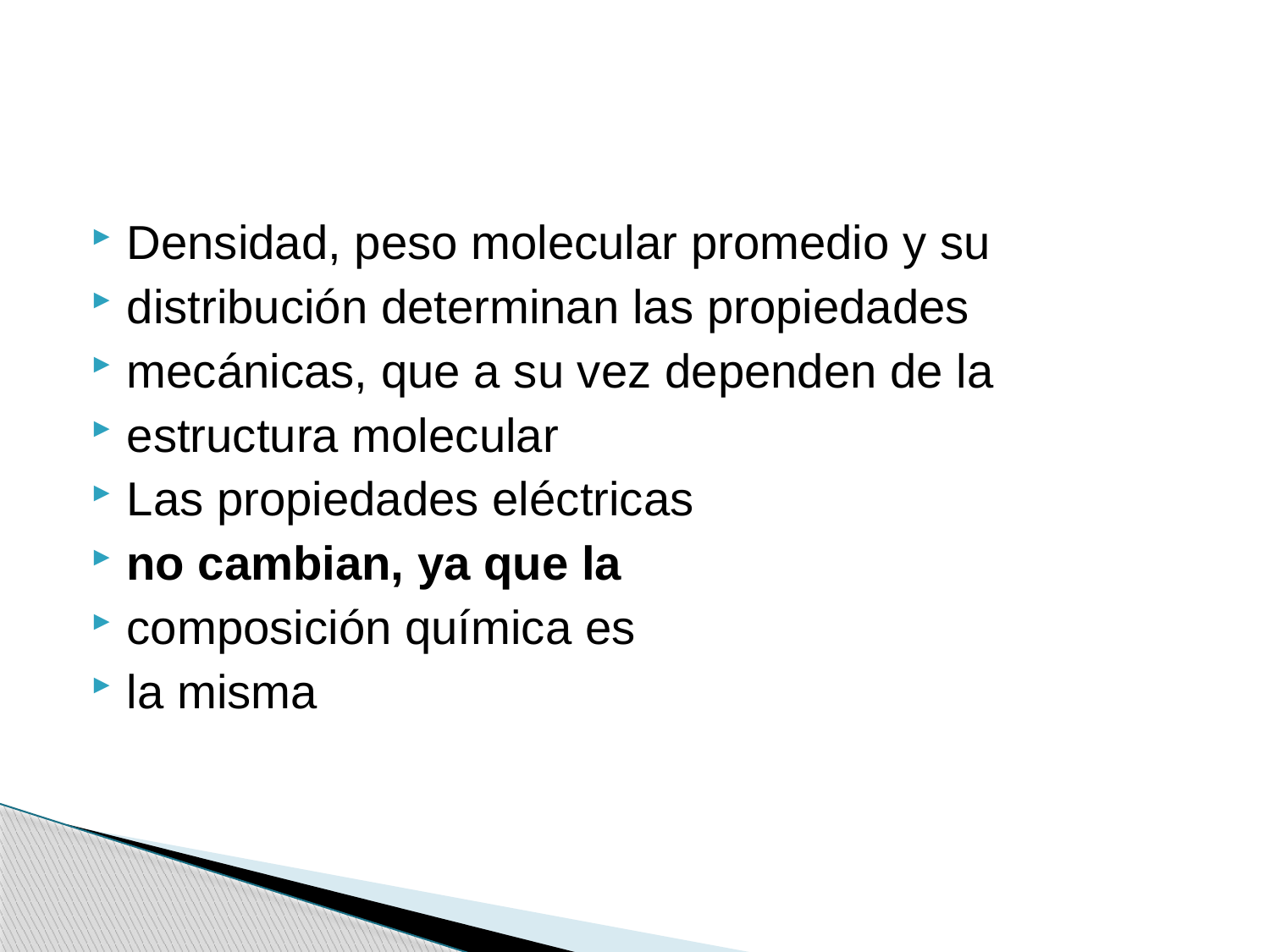

#
Densidad, peso molecular promedio y su
distribución determinan las propiedades
mecánicas, que a su vez dependen de la
estructura molecular
Las propiedades eléctricas
no cambian, ya que la
composición química es
la misma